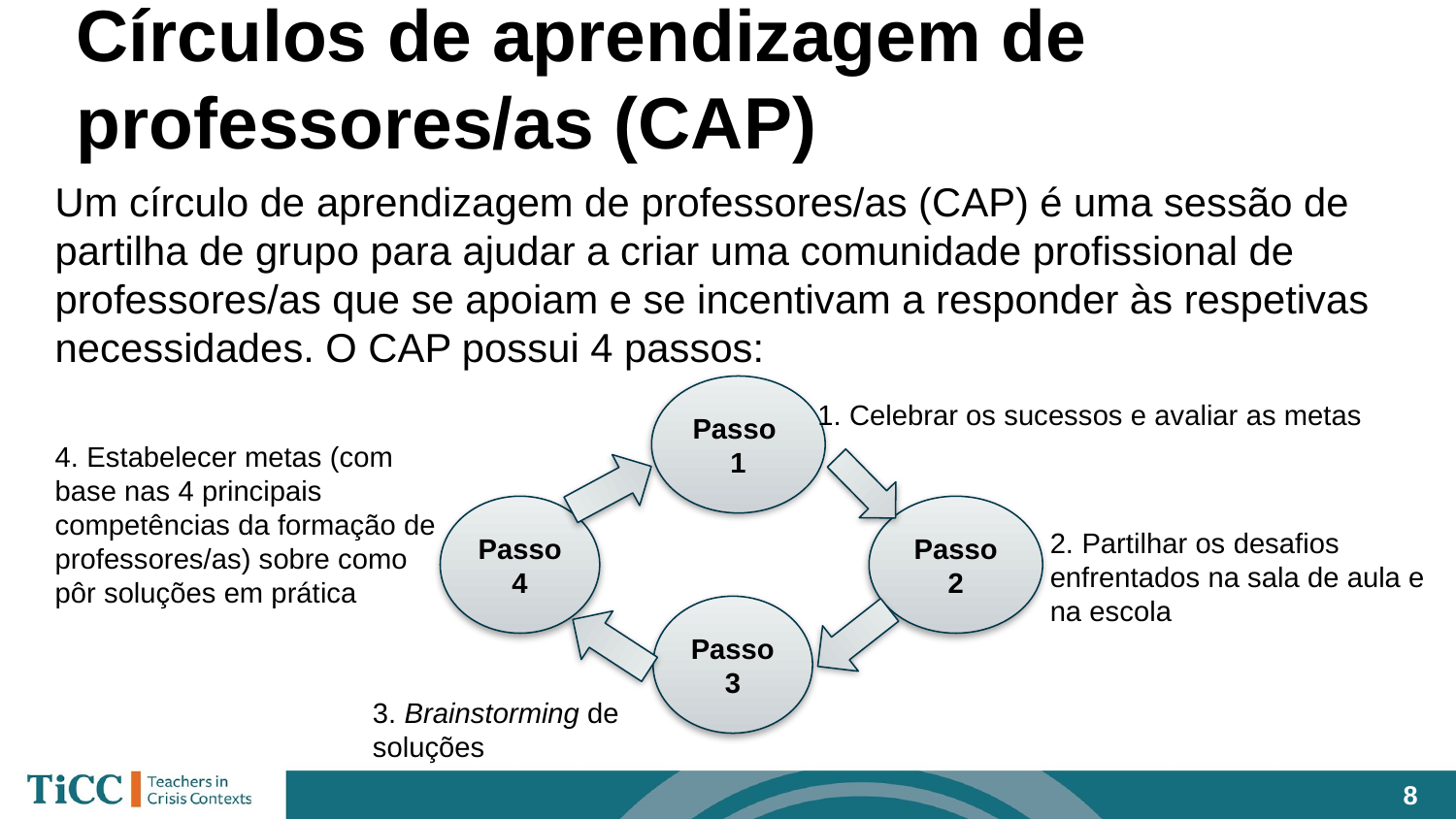

# Círculos de aprendizagem de professores/as (CAP)
Um círculo de aprendizagem de professores/as (CAP) é uma sessão de partilha de grupo para ajudar a criar uma comunidade profissional de professores/as que se apoiam e se incentivam a responder às respetivas necessidades. O CAP possui 4 passos:

Passo
1
1. Celebrar os sucessos e avaliar as metas
4. Estabelecer metas (com base nas 4 principais competências da formação de professores/as) sobre como pôr soluções em prática

Passo 4
Passo 2
2. Partilhar os desafios enfrentados na sala de aula e na escola

Passo 3

3. Brainstorming de soluções
8